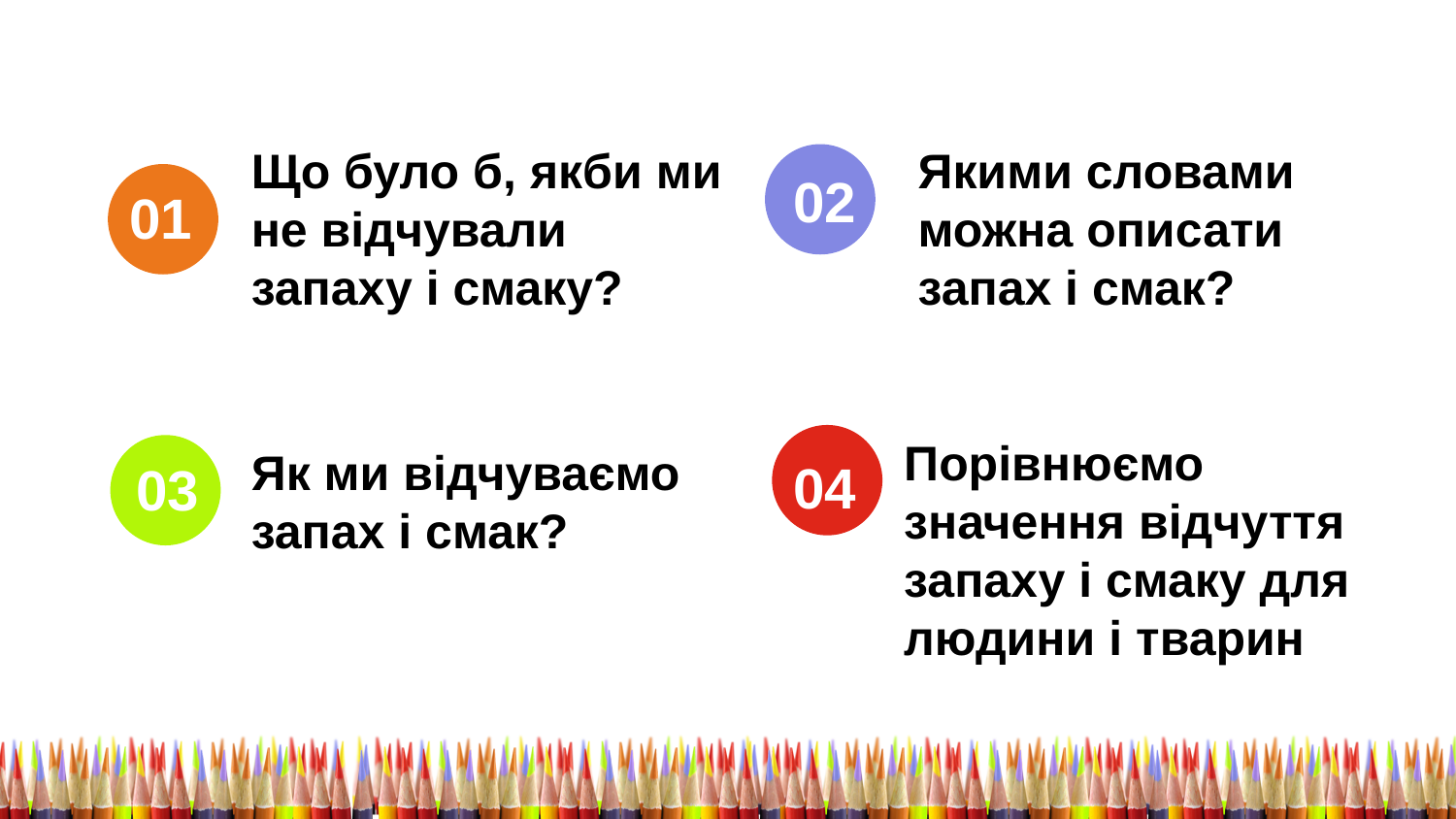

Що було б, якби ми не відчували
запаху і смаку?
Якими словами
можна описати
запах і смак?

02
01

Порівнюємо
значення відчуття
запаху і смаку для людини і тварин
Як ми відчуваємо
запах і смак?

04
03